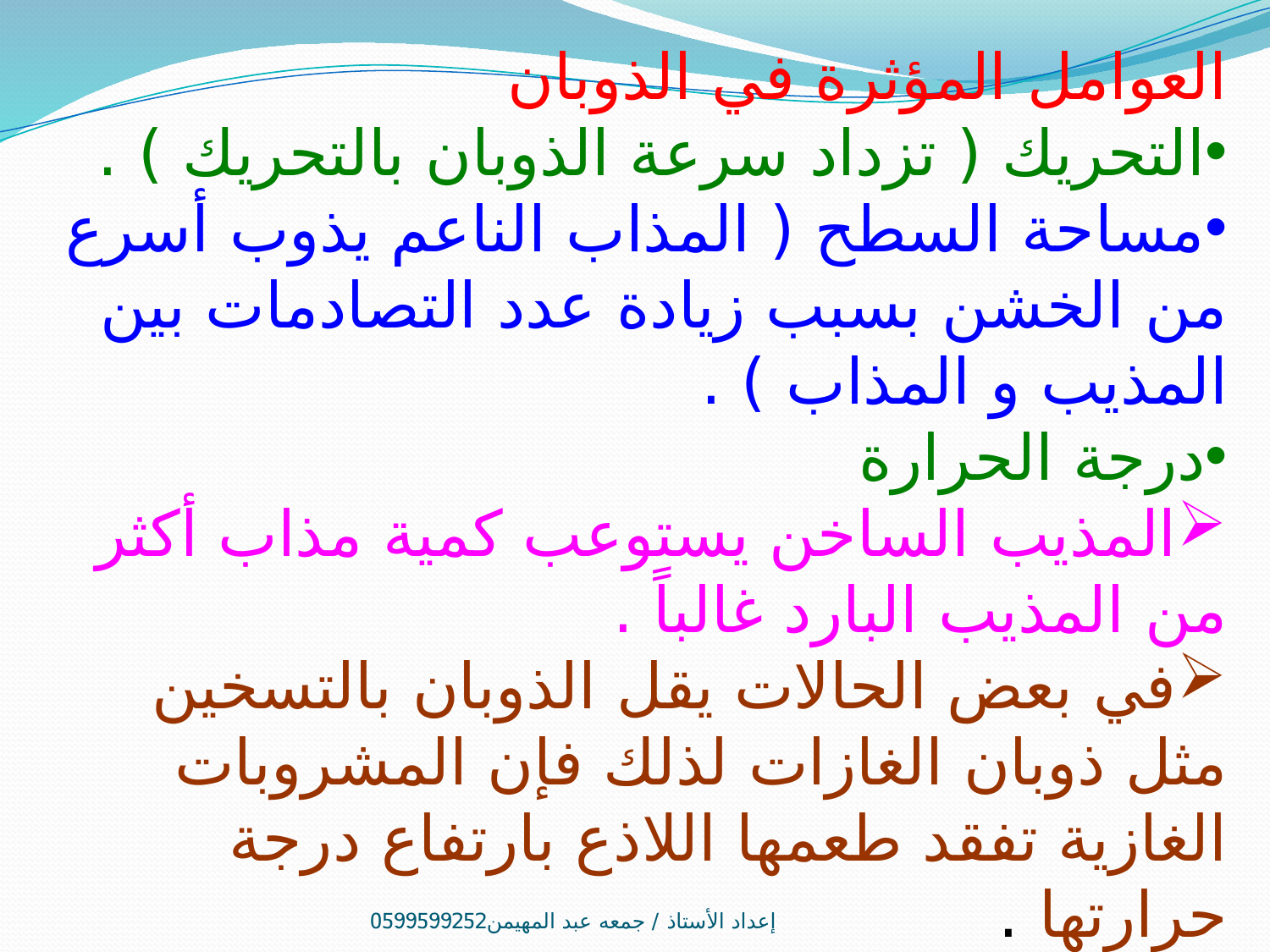

العوامل المؤثرة في الذوبان
التحريك ( تزداد سرعة الذوبان بالتحريك ) .
مساحة السطح ( المذاب الناعم يذوب أسرع من الخشن بسبب زيادة عدد التصادمات بين المذيب و المذاب ) .
درجة الحرارة
المذيب الساخن يستوعب كمية مذاب أكثر من المذيب البارد غالباً .
في بعض الحالات يقل الذوبان بالتسخين مثل ذوبان الغازات لذلك فإن المشروبات الغازية تفقد طعمها اللاذع بارتفاع درجة حرارتها .
إعداد الأستاذ / جمعه عبد المهيمن0599599252